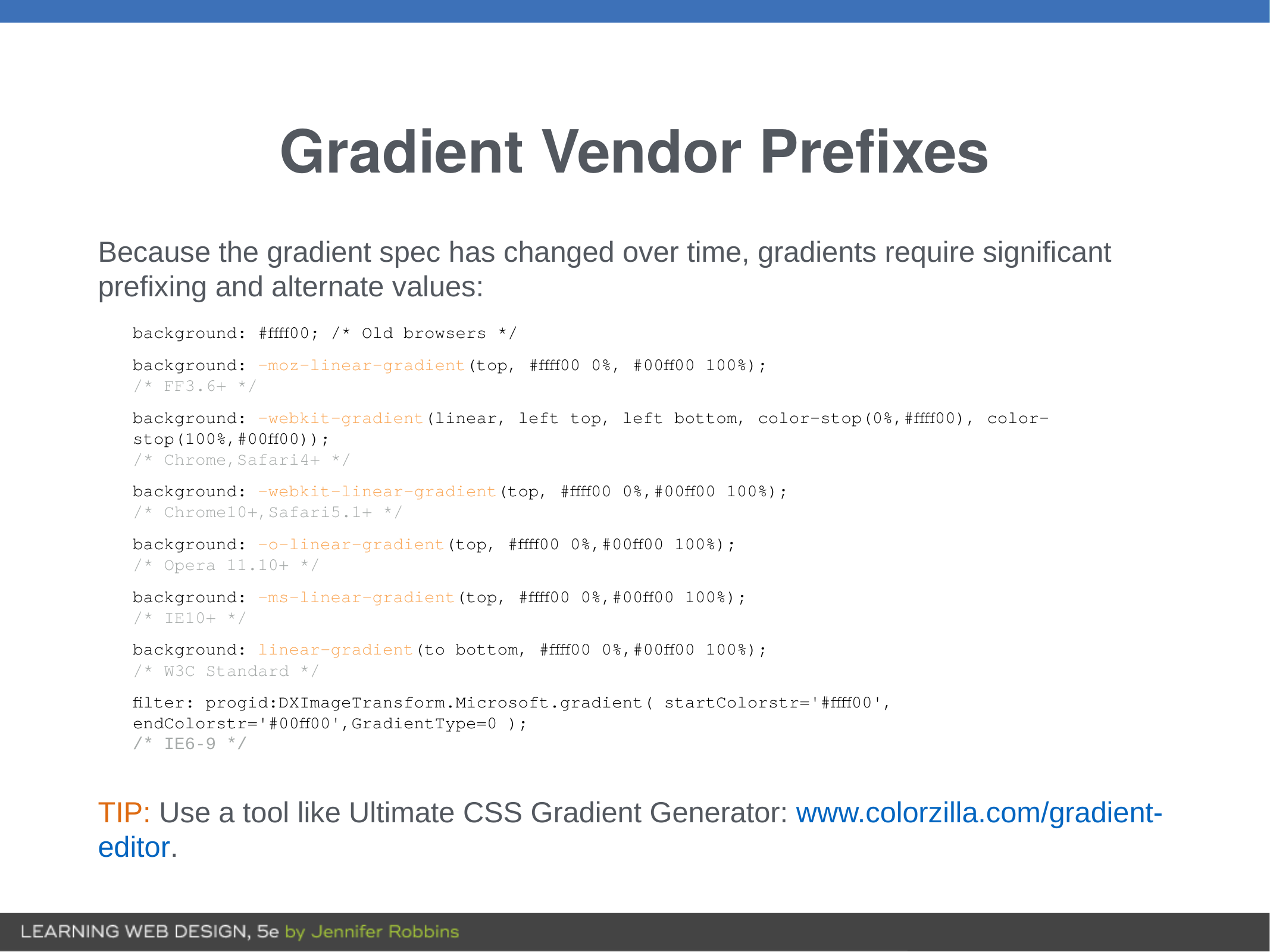

# Gradient Vendor Prefixes
Because the gradient spec has changed over time, gradients require significant prefixing and alternate values:
background: #ffff00; /* Old browsers */
background: -moz-linear-gradient(top, #ffff00 0%, #00ff00 100%);
/* FF3.6+ */
background: -webkit-gradient(linear, left top, left bottom, color-stop(0%,#ffff00), color-stop(100%,#00ff00));
/* Chrome,Safari4+ */
background: -webkit-linear-gradient(top, #ffff00 0%,#00ff00 100%);
/* Chrome10+,Safari5.1+ */
background: -o-linear-gradient(top, #ffff00 0%,#00ff00 100%);
/* Opera 11.10+ */
background: -ms-linear-gradient(top, #ffff00 0%,#00ff00 100%);
/* IE10+ */
background: linear-gradient(to bottom, #ffff00 0%,#00ff00 100%);
/* W3C Standard */
filter: progid:DXImageTransform.Microsoft.gradient( startColorstr='#ffff00', endColorstr='#00ff00',GradientType=0 );
/* IE6-9 */
TIP: Use a tool like Ultimate CSS Gradient Generator: www.colorzilla.com/gradient-editor.